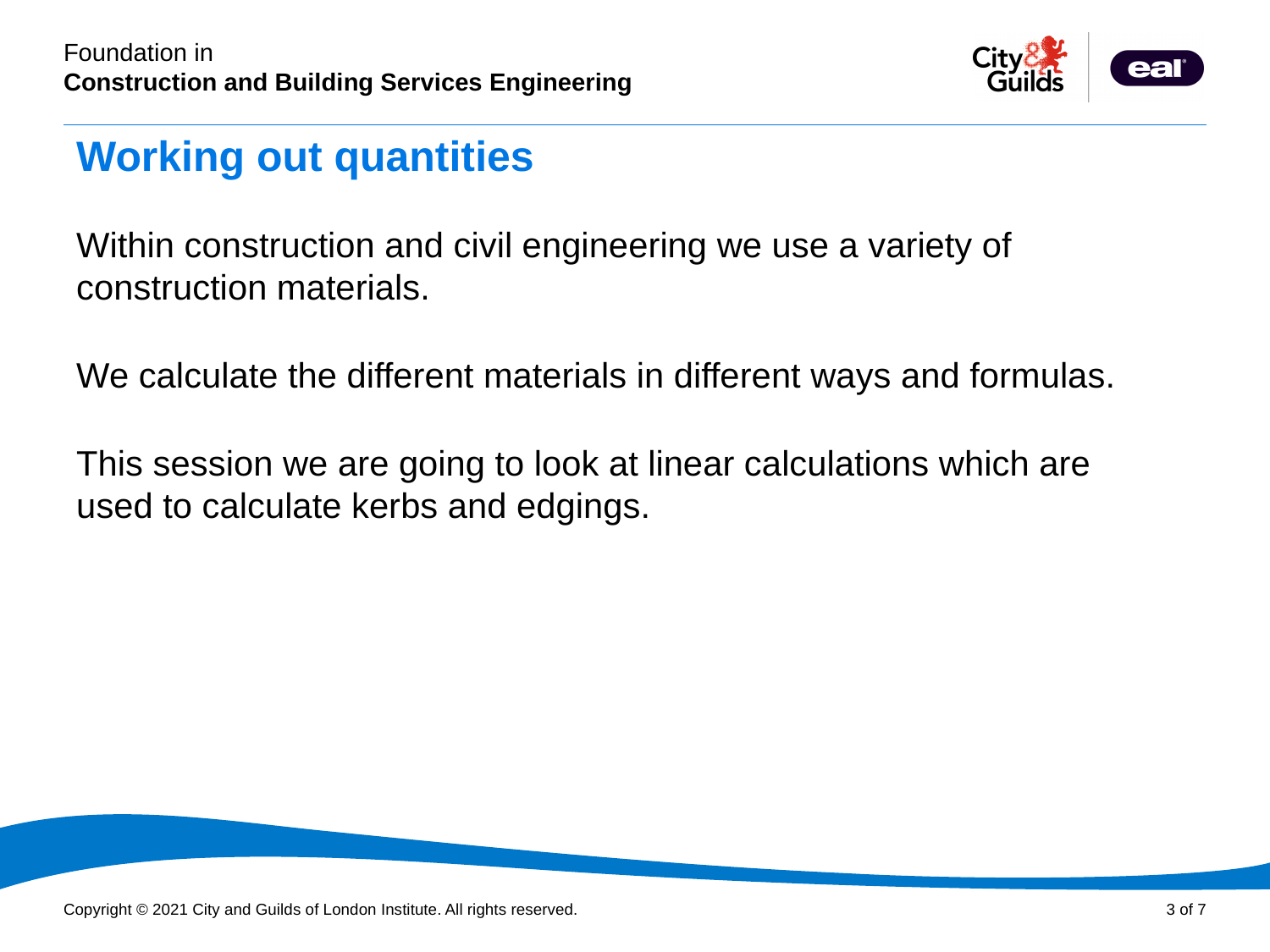

# Working out quantities
Within construction and civil engineering we use a variety of construction materials.
We calculate the different materials in different ways and formulas.
This session we are going to look at linear calculations which are used to calculate kerbs and edgings.